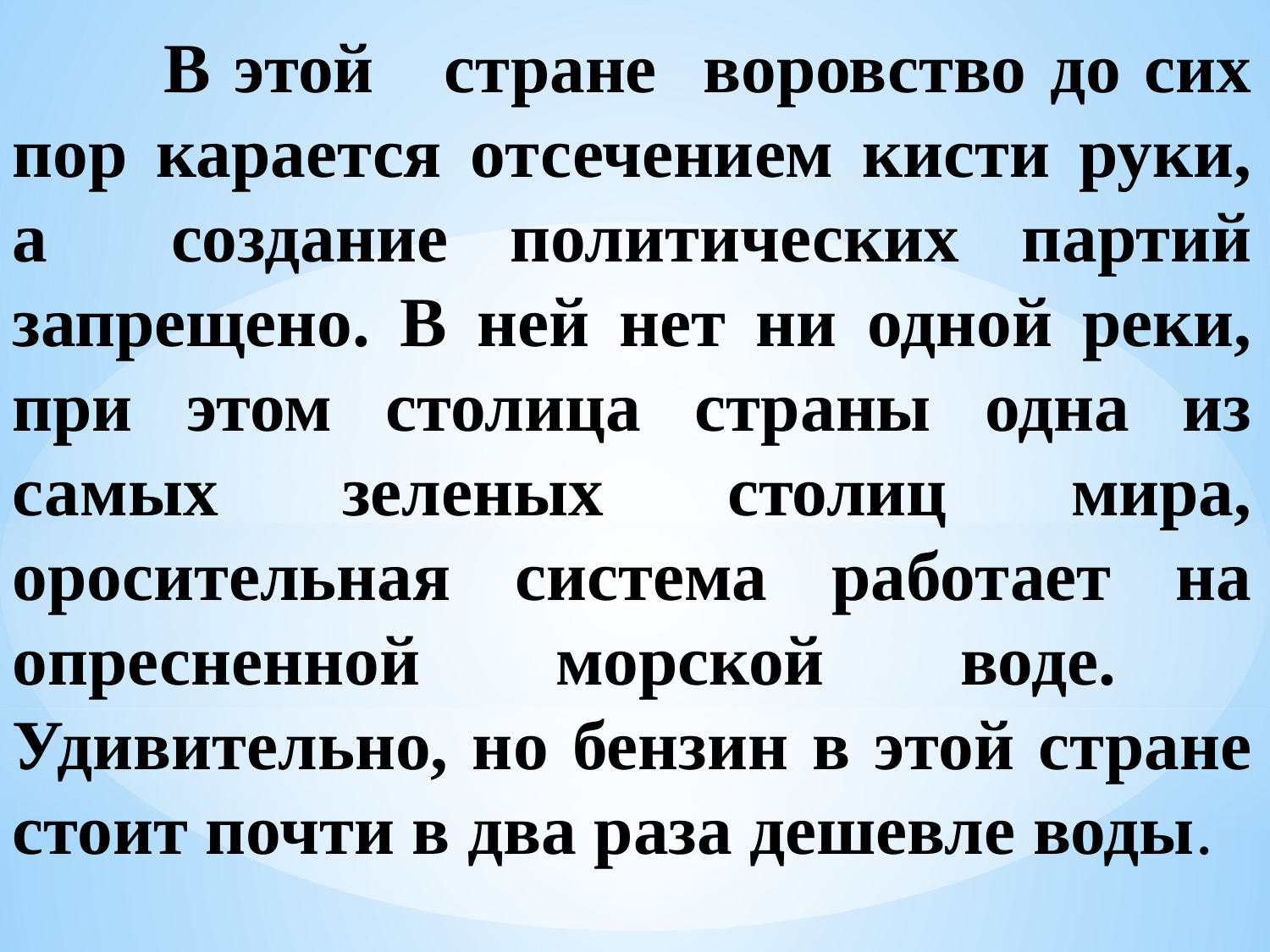

В этой   стране  воровство до сих пор карается отсечением кисти руки, а  создание политических партий запрещено. В ней нет ни одной реки, при этом столица страны одна из самых зеленых столиц мира, оросительная система работает на опресненной морской воде.  Удивительно, но бензин в этой стране стоит почти в два раза дешевле воды.